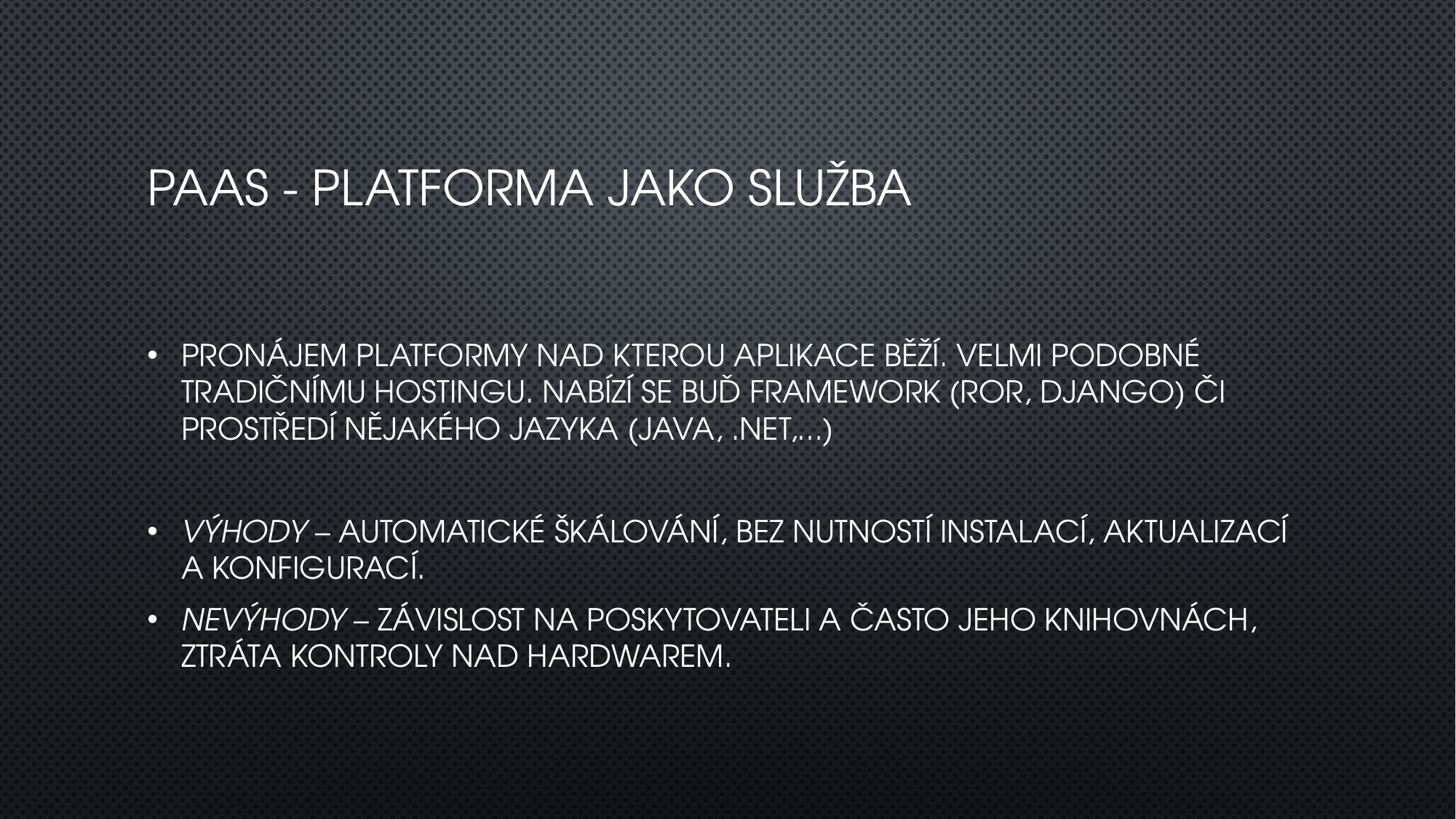

# PaaS - Platforma jako služba
Pronájem platformy nad kterou aplikace běží. Velmi podobné tradičnímu hostingu. Nabízí se buď framework (RoR, Django) či prostředí nějakého jazyka (Java, .NET,…)

Výhody – automatické škálování, bez nutností instalací, aktualizací a konfigurací.
Nevýhody – závislost na poskytovateli a často jeho knihovnách, ztráta kontroly nad hardwarem.